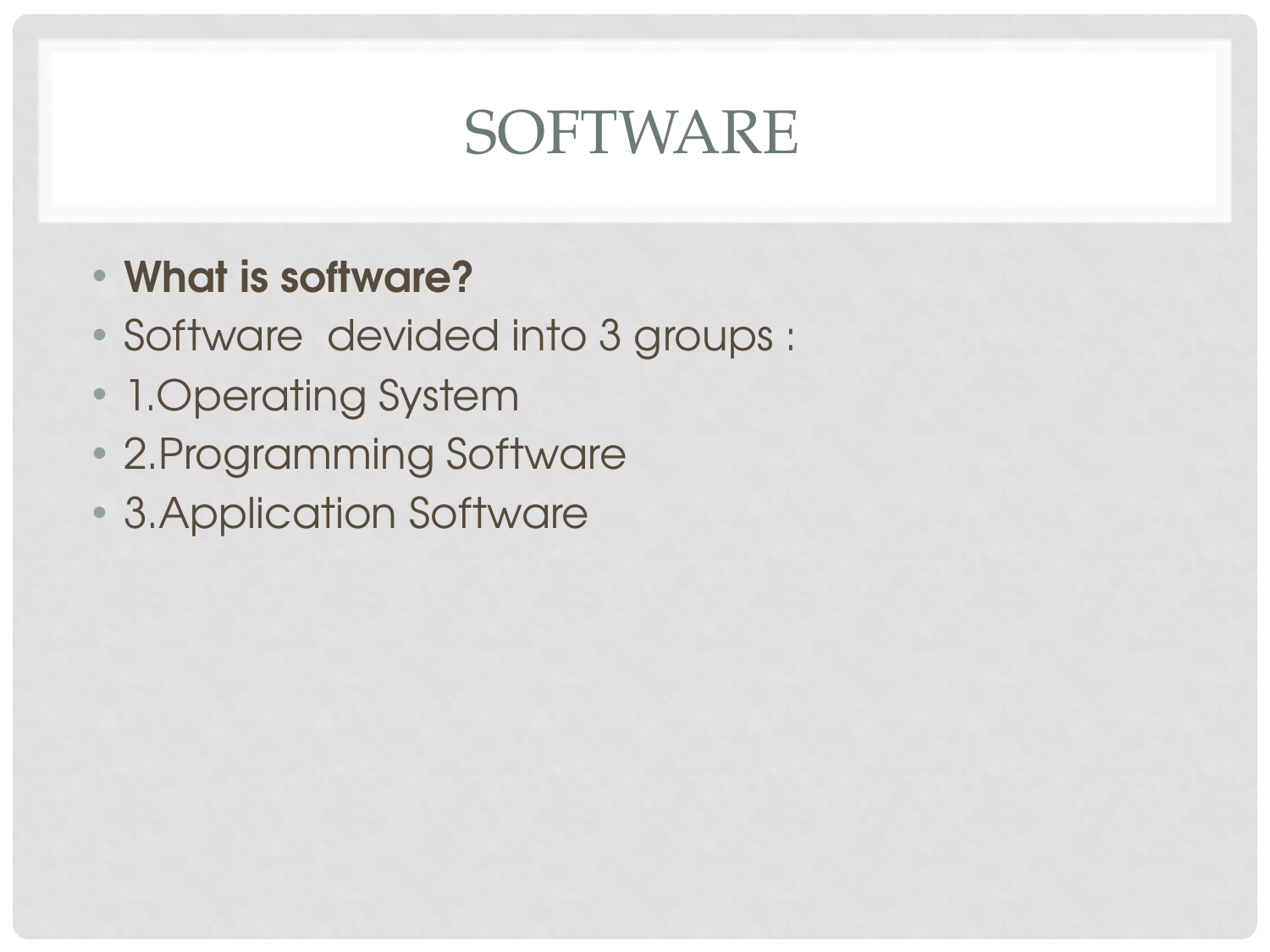

# Software
What is software?
Software  devided into 3 groups :
1.Operating System
2.Programming Software
3.Application Software